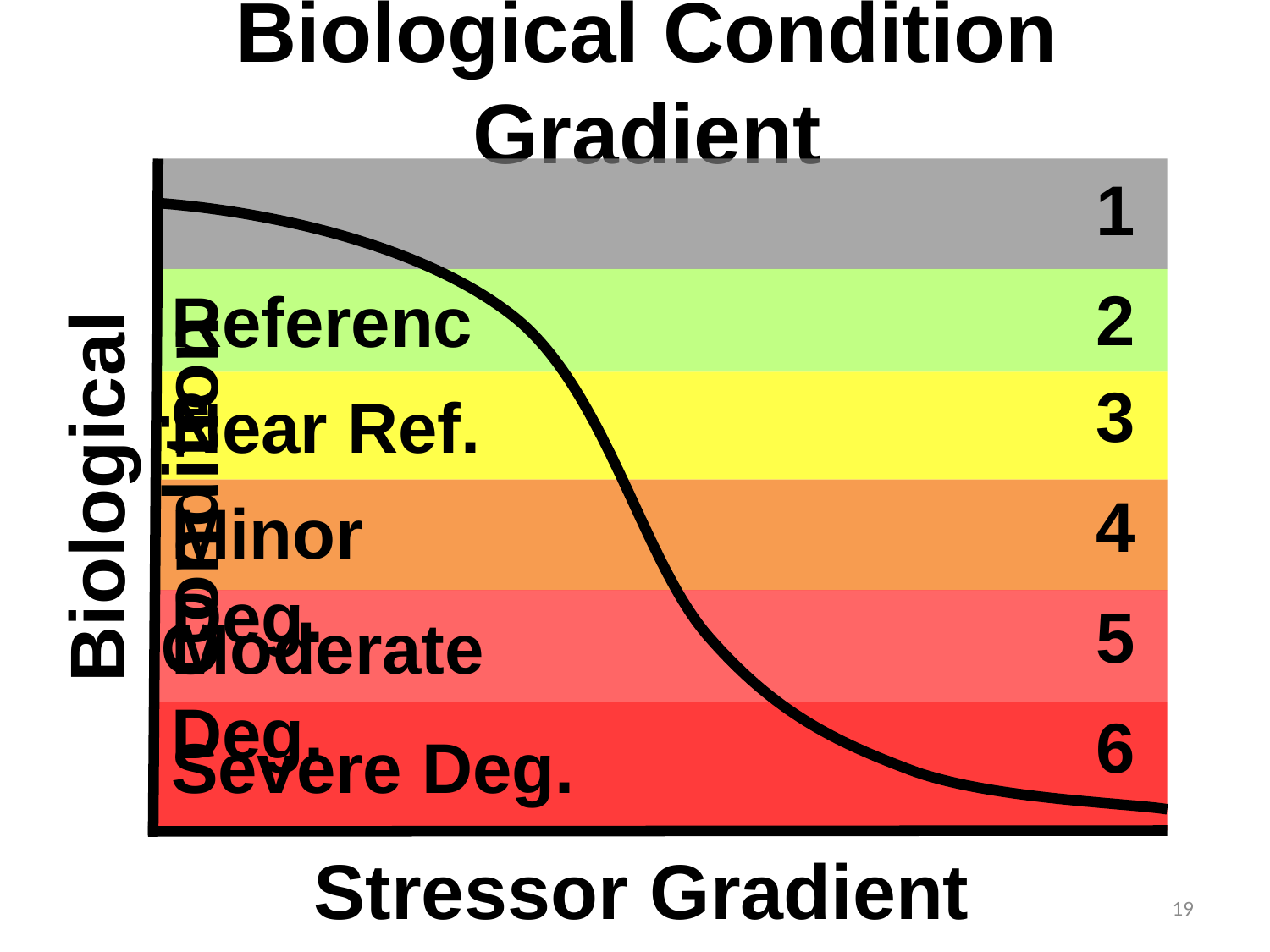

# Biological Condition Gradient
1
2
3
4
5
6

Reference
Near Ref.
Biological Condition
Minor Deg.
Moderate Deg.
Severe Deg.
Stressor Gradient
19